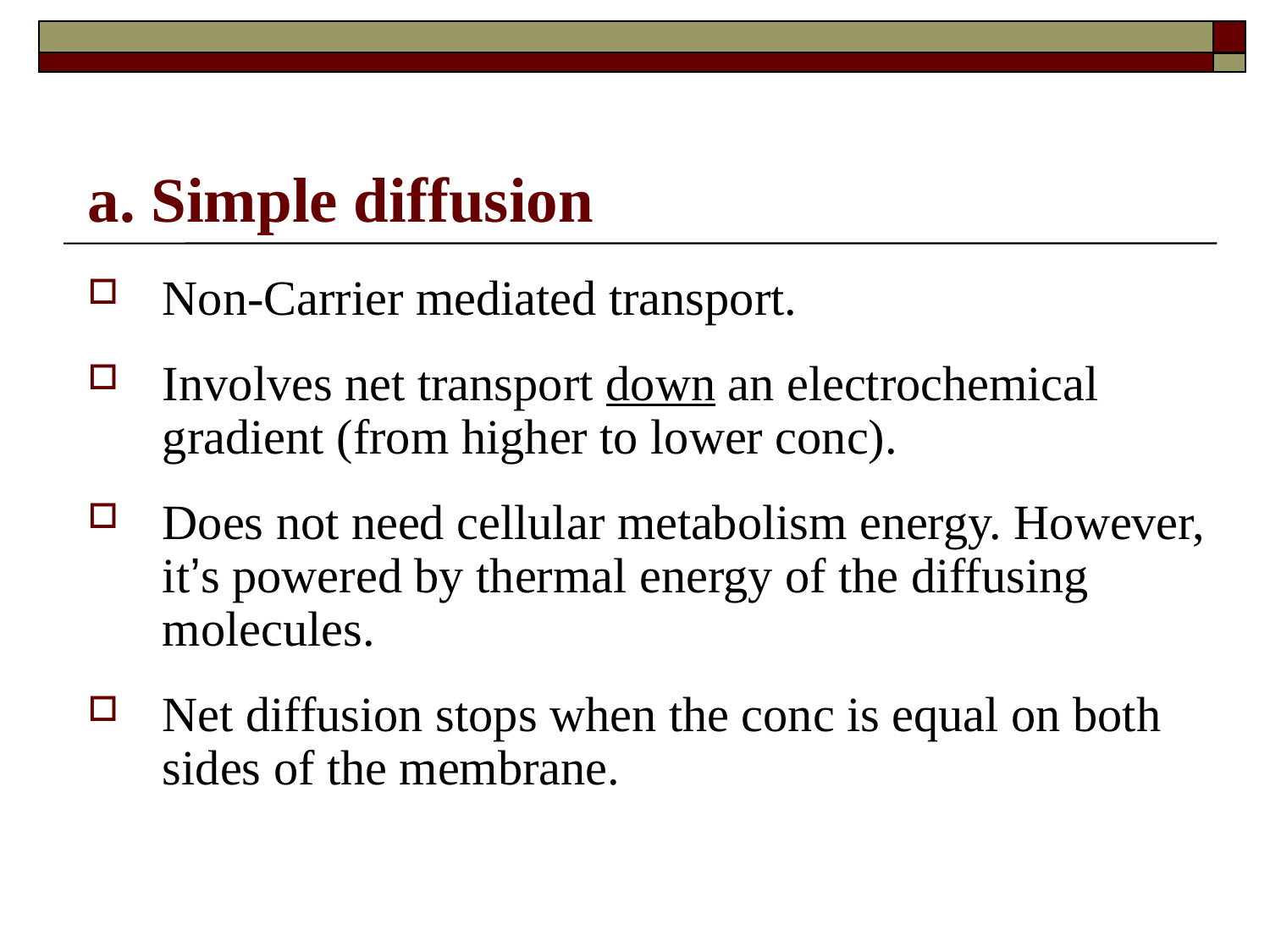

# a. Simple diffusion
Non-Carrier mediated transport.

Involves net transport down an electrochemical gradient (from higher to lower conc).

Does not need cellular metabolism energy. However, it’s powered by thermal energy of the diffusing molecules.

Net diffusion stops when the conc is equal on both sides of the membrane.